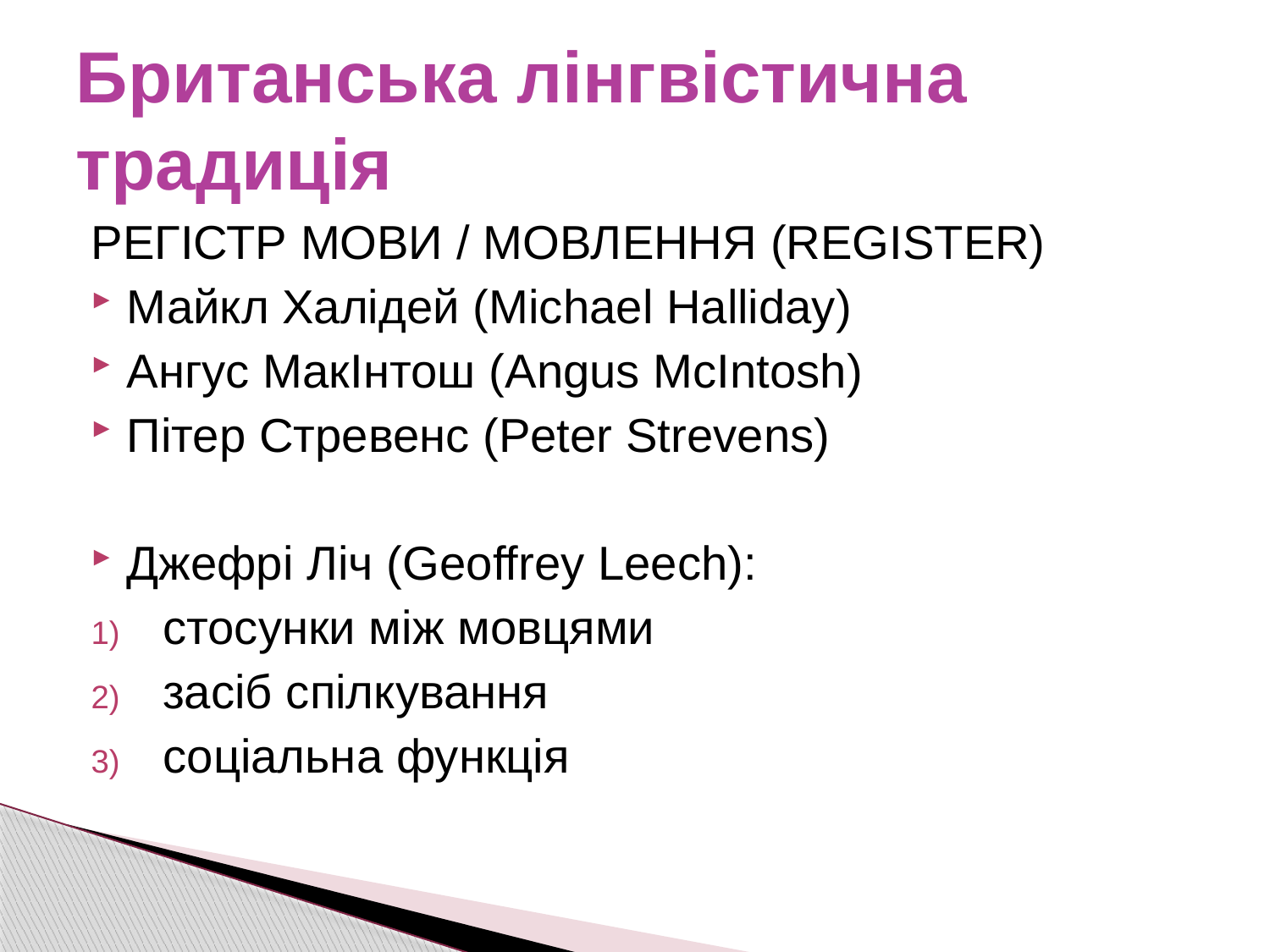

# Британська лінгвістична традиція
РЕГІСТР МОВИ / МОВЛЕННЯ (REGISTER)
Майкл Халідей (Michael Halliday)
Ангус МакIнтош (Angus McIntosh)
Пітер Стревенс (Peter Strevens)

Джефрі Ліч (Geoffrey Leech):
стосунки між мовцями
засіб спілкування
соціальна функція